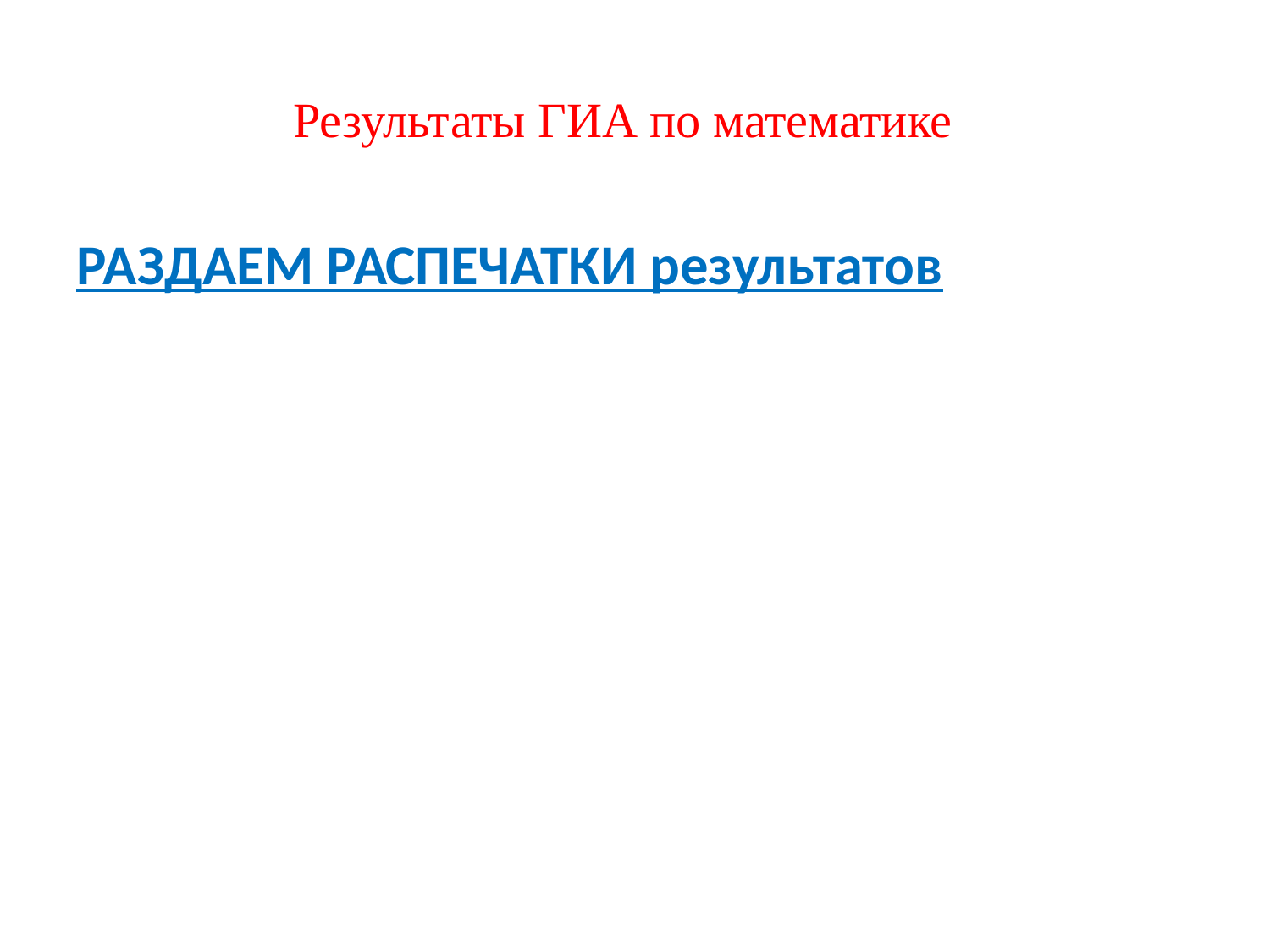

# Результаты ГИА по математике
РАЗДАЕМ РАСПЕЧАТКИ результатов